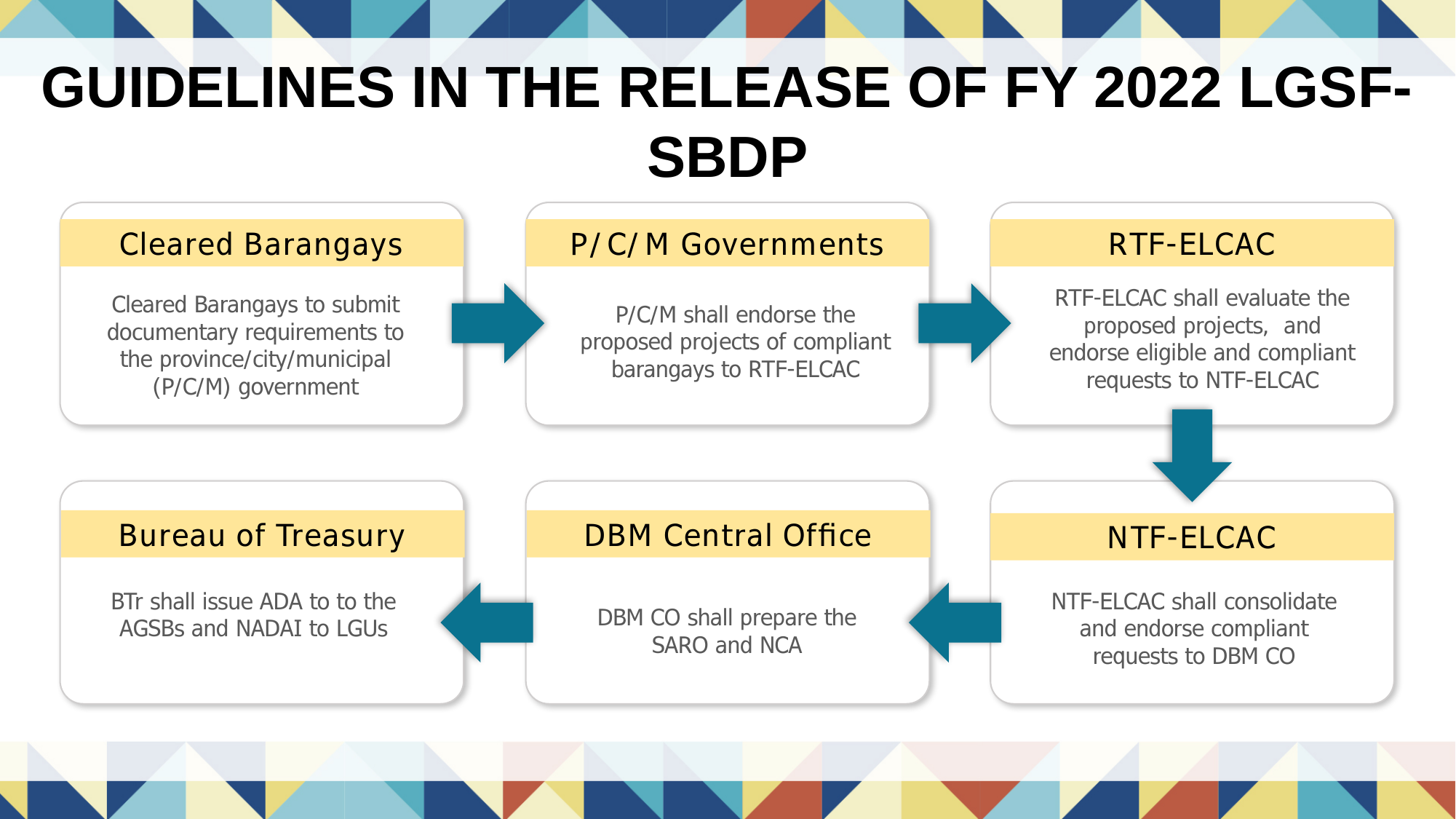

GUIDELINES IN THE RELEASE OF FY 2022 LGSF-SBDP

Cleared Barangays
P/C/M Governments
RTF-ELCAC
RTF-ELCAC shall evaluate the proposed projects,  and endorse eligible and compliant requests to NTF-ELCAC

Cleared Barangays to submit documentary requirements to the province/city/municipal (P/C/M) government
P/C/M shall endorse the proposed projects of compliant barangays to RTF-ELCAC

Bureau of Treasury
DBM Central Office
NTF-ELCAC
BTr shall issue ADA to to the AGSBs and NADAI to LGUs
NTF-ELCAC shall consolidate and endorse compliant requests to DBM CO

DBM CO shall prepare the SARO and NCA